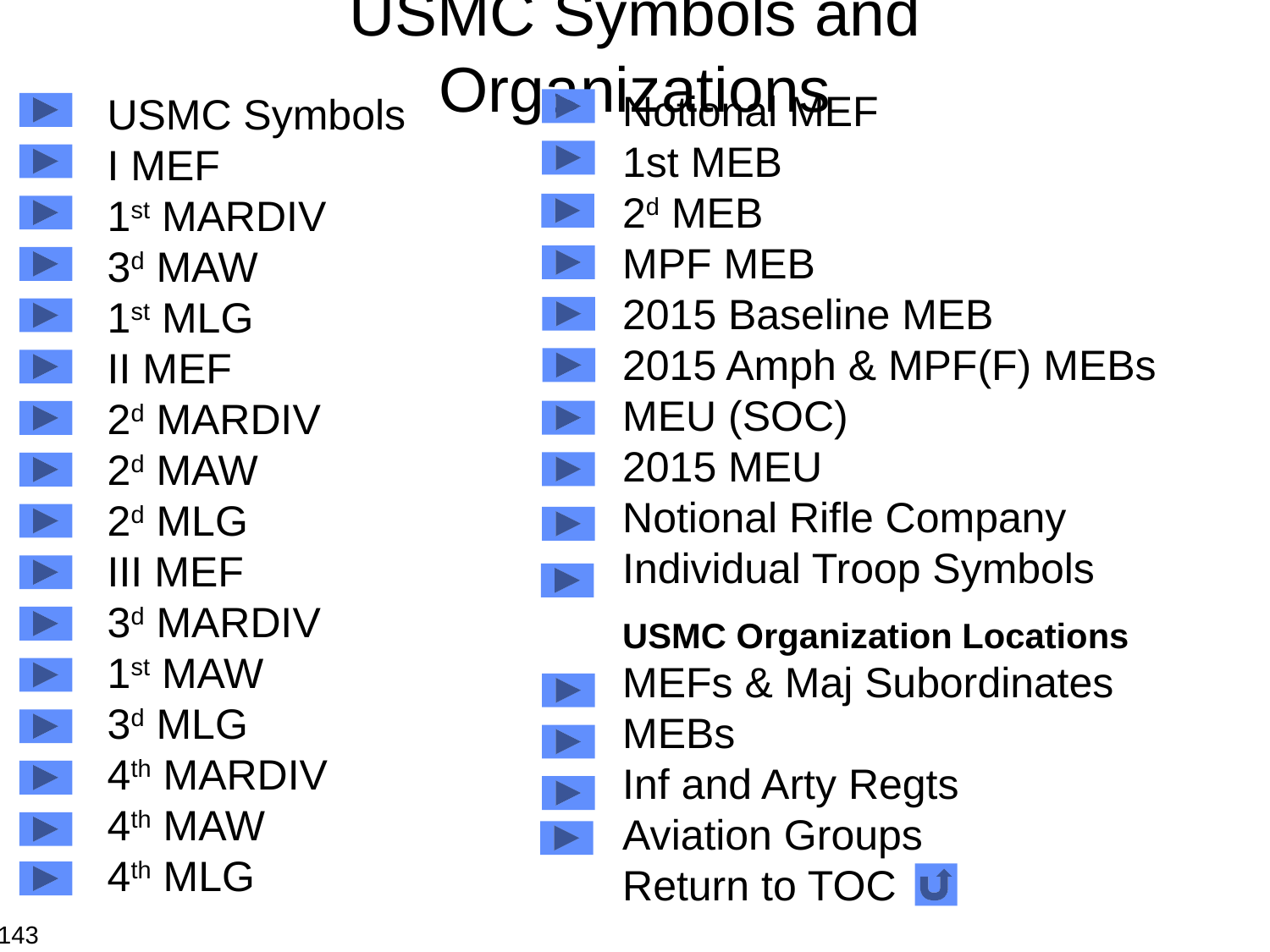

# USMC Symbols and Organizations
Notional MEF
1st MEB
2d MEB
MPF MEB
2015 Baseline MEB
2015 Amph & MPF(F) MEBs
MEU (SOC)
2015 MEU
Notional Rifle Company
Individual Troop Symbols

USMC Organization Locations
MEFs & Maj Subordinates
MEBs
Inf and Arty Regts
Aviation Groups
Return to TOC
USMC Symbols
I MEF
1st MARDIV
3d MAW
1st MLG
II MEF
2d MARDIV
2d MAW
2d MLG
III MEF
3d MARDIV
1st MAW
3d MLG
4th MARDIV
4th MAW
4th MLG

143